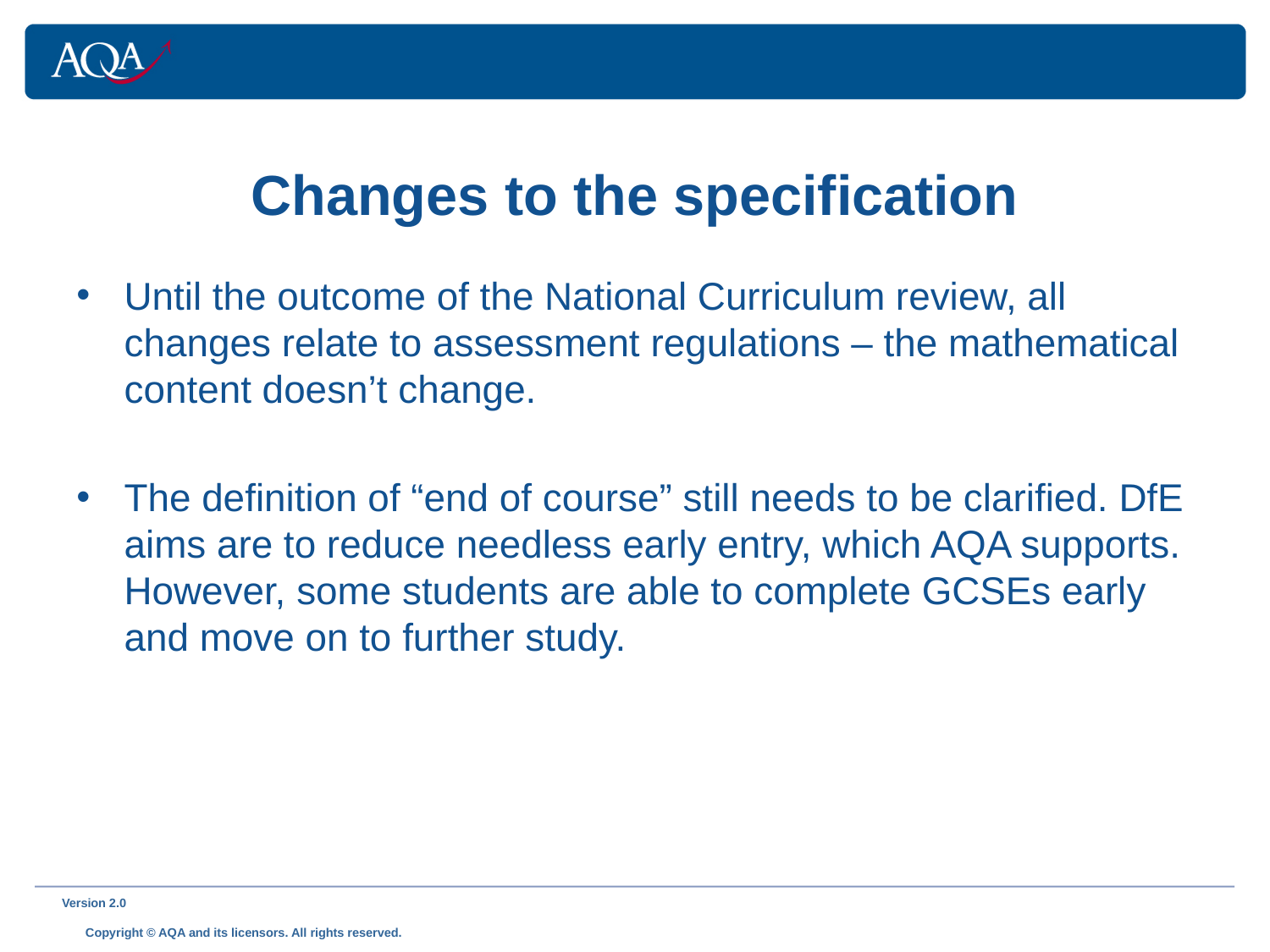

# Changes to the specification
Until the outcome of the National Curriculum review, all changes relate to assessment regulations – the mathematical content doesn’t change.

The definition of “end of course” still needs to be clarified. DfE aims are to reduce needless early entry, which AQA supports. However, some students are able to complete GCSEs early and move on to further study.
Version 2.0                       	       Copyright © AQA and its licensors. All rights reserved.